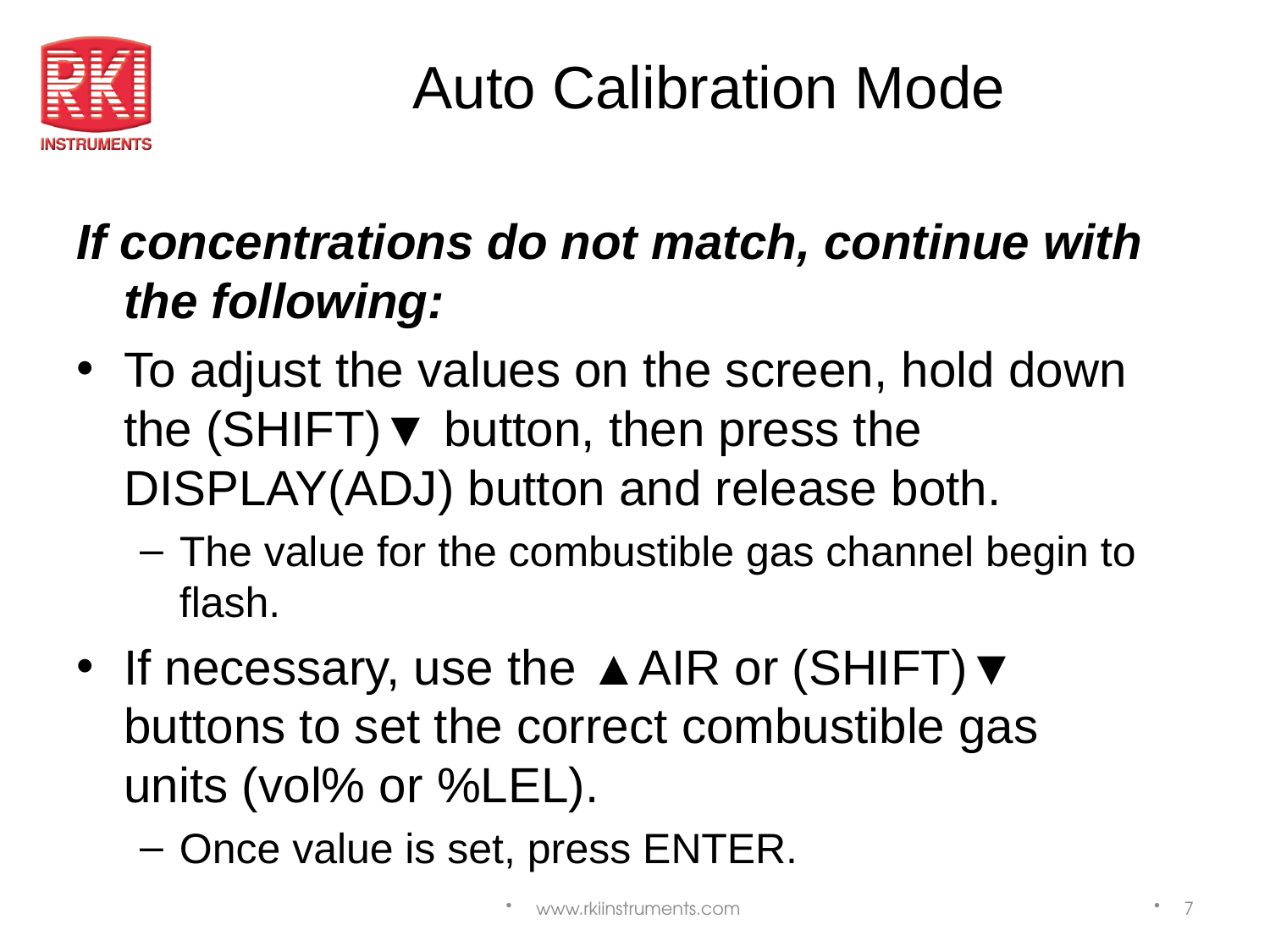

# Auto Calibration Mode
If concentrations do not match, continue with the following:
To adjust the values on the screen, hold down the (SHIFT)▼ button, then press the DISPLAY(ADJ) button and release both.
The value for the combustible gas channel begin to flash.
If necessary, use the ▲AIR or (SHIFT)▼ buttons to set the correct combustible gas units (vol% or %LEL).
Once value is set, press ENTER.

www.rkiinstruments.com
7